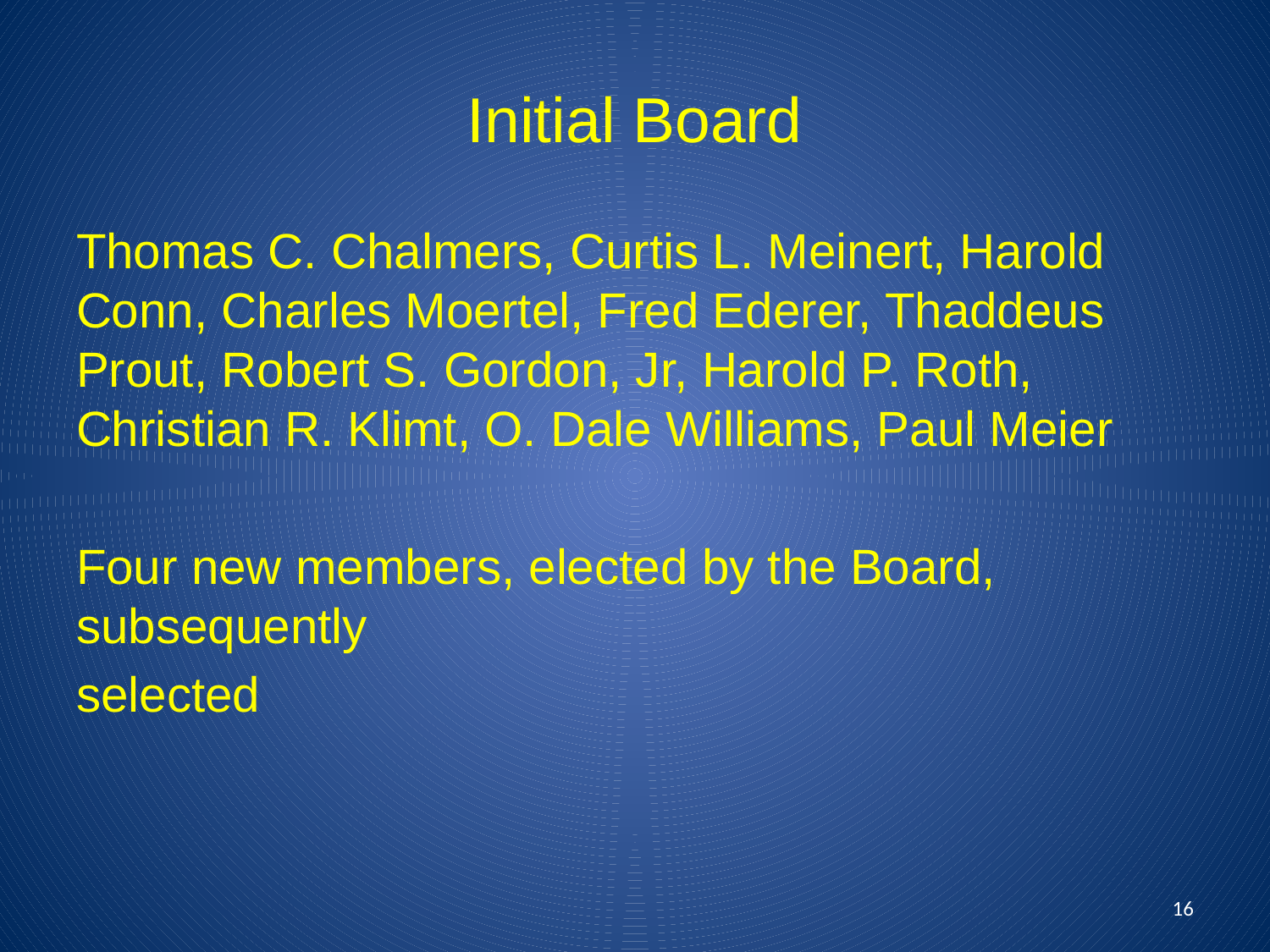

# Initial Board
Thomas C. Chalmers, Curtis L. Meinert, Harold Conn, Charles Moertel, Fred Ederer, Thaddeus Prout, Robert S. Gordon, Jr, Harold P. Roth, Christian R. Klimt, O. Dale Williams, Paul Meier

Four new members, elected by the Board, subsequently
selected

16